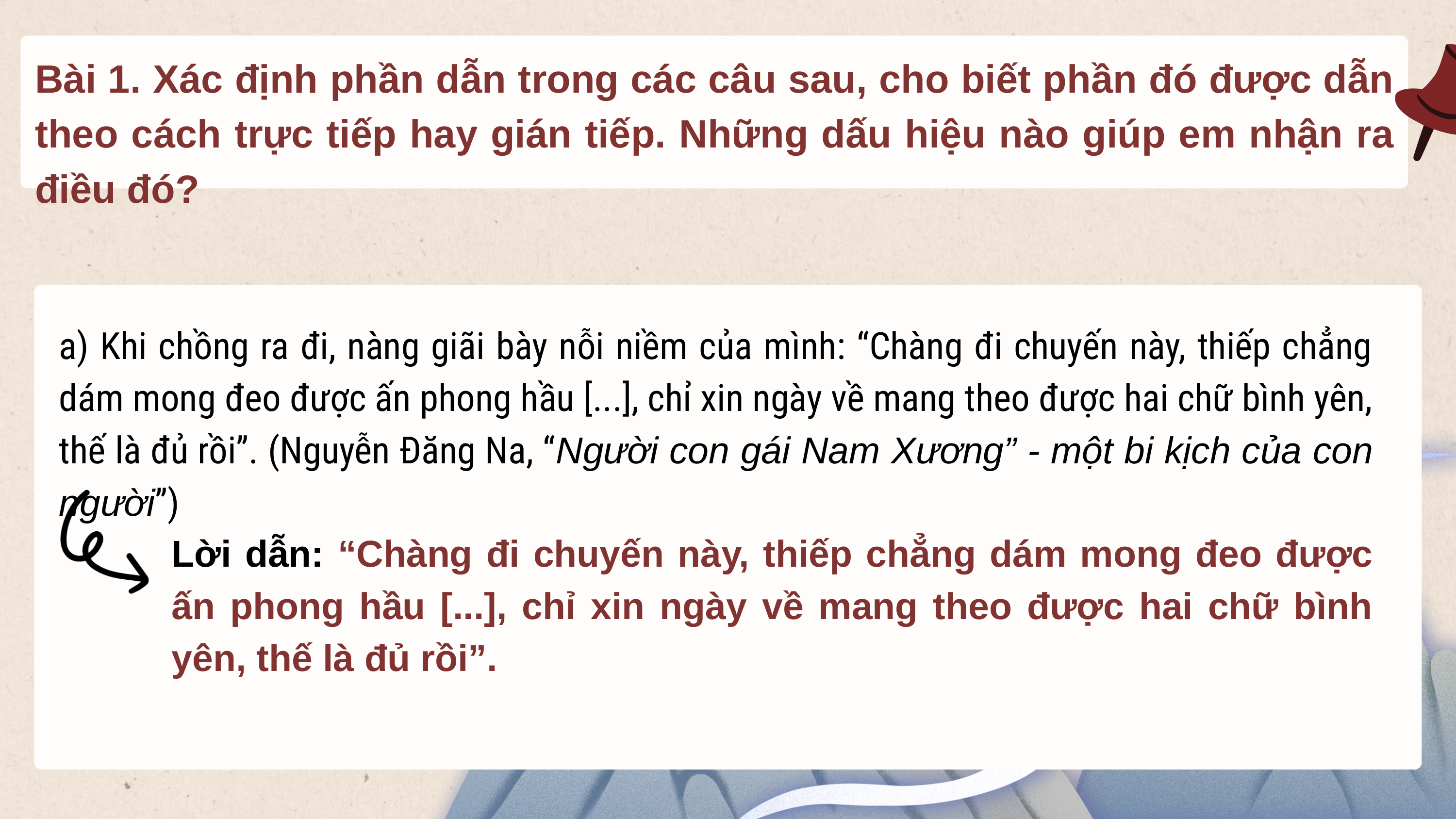

Bài 1. Xác định phần dẫn trong các câu sau, cho biết phần đó được dẫn theo cách trực tiếp hay gián tiếp. Những dấu hiệu nào giúp em nhận ra điều đó?

a) Khi chồng ra đi, nàng giãi bày nỗi niềm của mình: “Chàng đi chuyến này, thiếp chẳng dám mong đeo được ấn phong hầu [...], chỉ xin ngày về mang theo được hai chữ bình yên, thế là đủ rồi”. (Nguyễn Đăng Na, “Người con gái Nam Xương” - một bi kịch của con người”)

Lời dẫn: “Chàng đi chuyến này, thiếp chẳng dám mong đeo được ấn phong hầu [...], chỉ xin ngày về mang theo được hai chữ bình yên, thế là đủ rồi”.